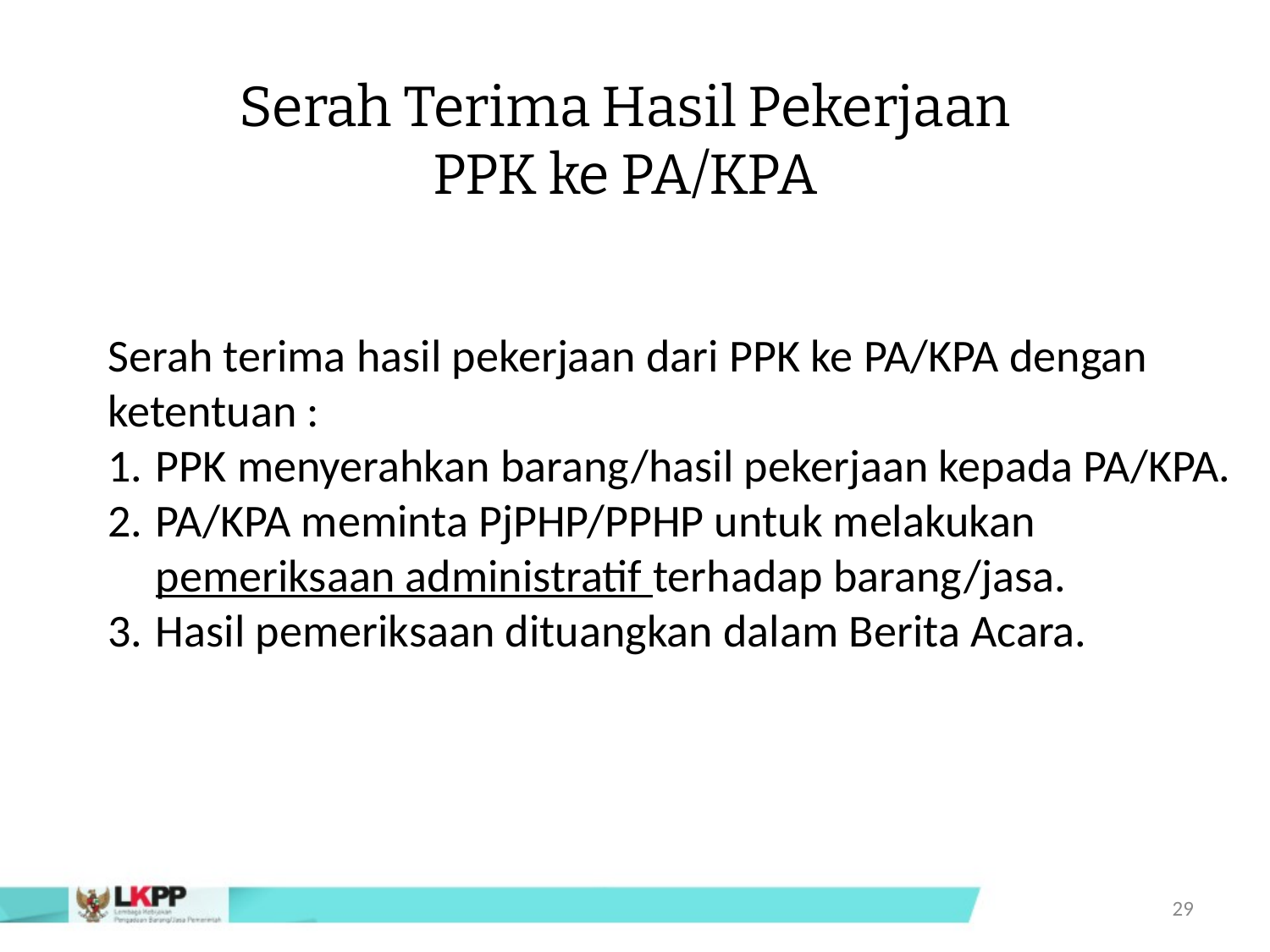

Serah Terima Hasil Pekerjaan
PPK ke PA/KPA
Serah terima hasil pekerjaan dari PPK ke PA/KPA dengan ketentuan :
PPK menyerahkan barang/hasil pekerjaan kepada PA/KPA.
PA/KPA meminta PjPHP/PPHP untuk melakukan pemeriksaan administratif terhadap barang/jasa.
Hasil pemeriksaan dituangkan dalam Berita Acara.

29